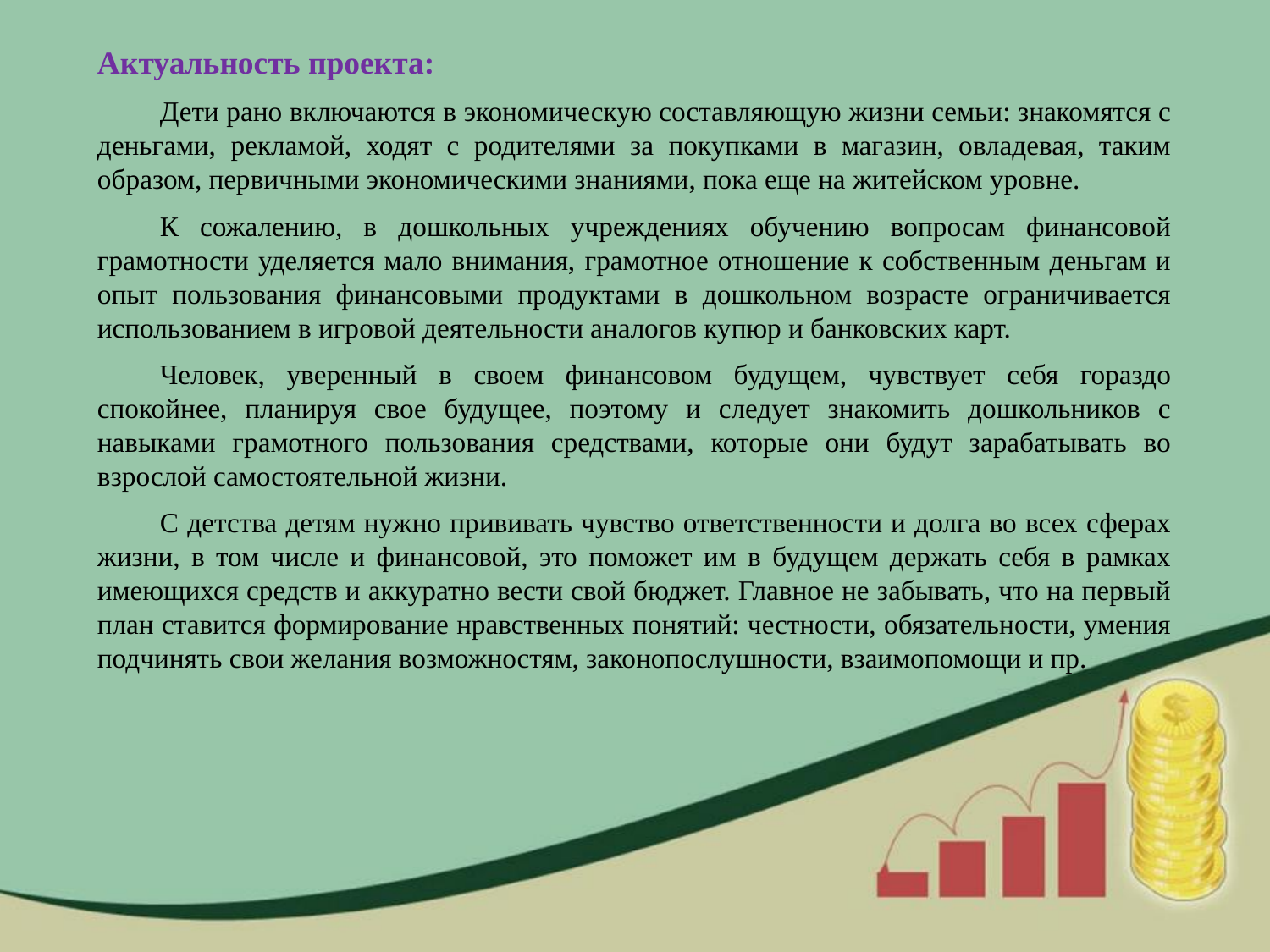

Актуальность проекта:
Дети рано включаются в экономическую составляющую жизни семьи: знакомятся с деньгами, рекламой, ходят с родителями за покупками в магазин, овладевая, таким образом, первичными экономическими знаниями, пока еще на житейском уровне.
К сожалению, в дошкольных учреждениях обучению вопросам финансовой грамотности уделяется мало внимания, грамотное отношение к собственным деньгам и опыт пользования финансовыми продуктами в дошкольном возрасте ограничивается использованием в игровой деятельности аналогов купюр и банковских карт.
Человек, уверенный в своем финансовом будущем, чувствует себя гораздо спокойнее, планируя свое будущее, поэтому и следует знакомить дошкольников с навыками грамотного пользования средствами, которые они будут зарабатывать во взрослой самостоятельной жизни.
С детства детям нужно прививать чувство ответственности и долга во всех сферах жизни, в том числе и финансовой, это поможет им в будущем держать себя в рамках имеющихся средств и аккуратно вести свой бюджет. Главное не забывать, что на первый план ставится формирование нравственных понятий: честности, обязательности, умения подчинять свои желания возможностям, законопослушности, взаимопомощи и пр.